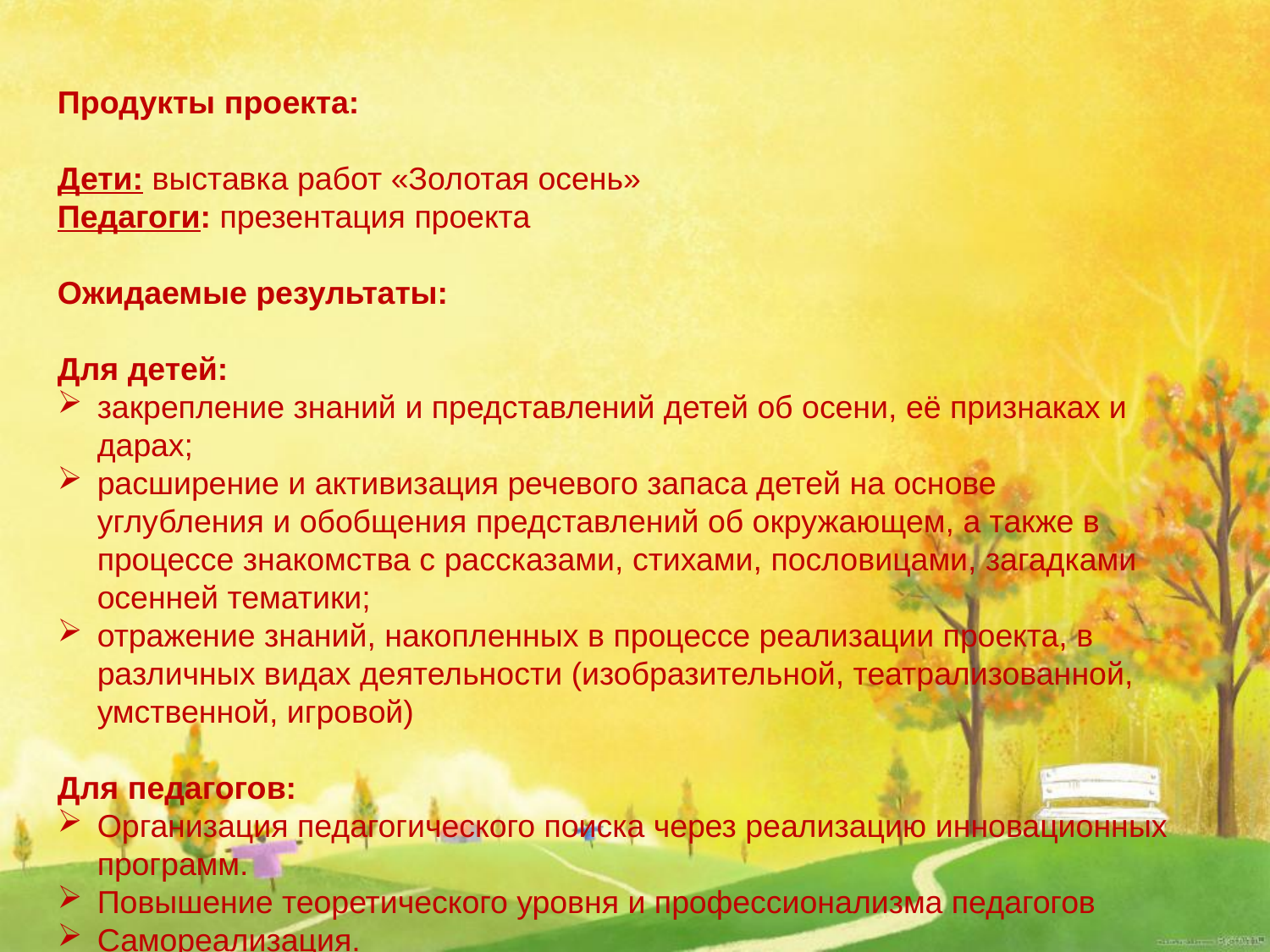

Продукты проекта:

Дети: выставка работ «Золотая осень»
Педагоги: презентация проекта

Ожидаемые результаты:

Для детей:
закрепление знаний и представлений детей об осени, её признаках и дарах;
расширение и активизация речевого запаса детей на основе углубления и обобщения представлений об окружающем, а также в процессе знакомства с рассказами, стихами, пословицами, загадками осенней тематики;
отражение знаний, накопленных в процессе реализации проекта, в различных видах деятельности (изобразительной, театрализованной, умственной, игровой)

Для педагогов:
Организация педагогического поиска через реализацию инновационных программ.
Повышение теоретического уровня и профессионализма педагогов
Самореализация.